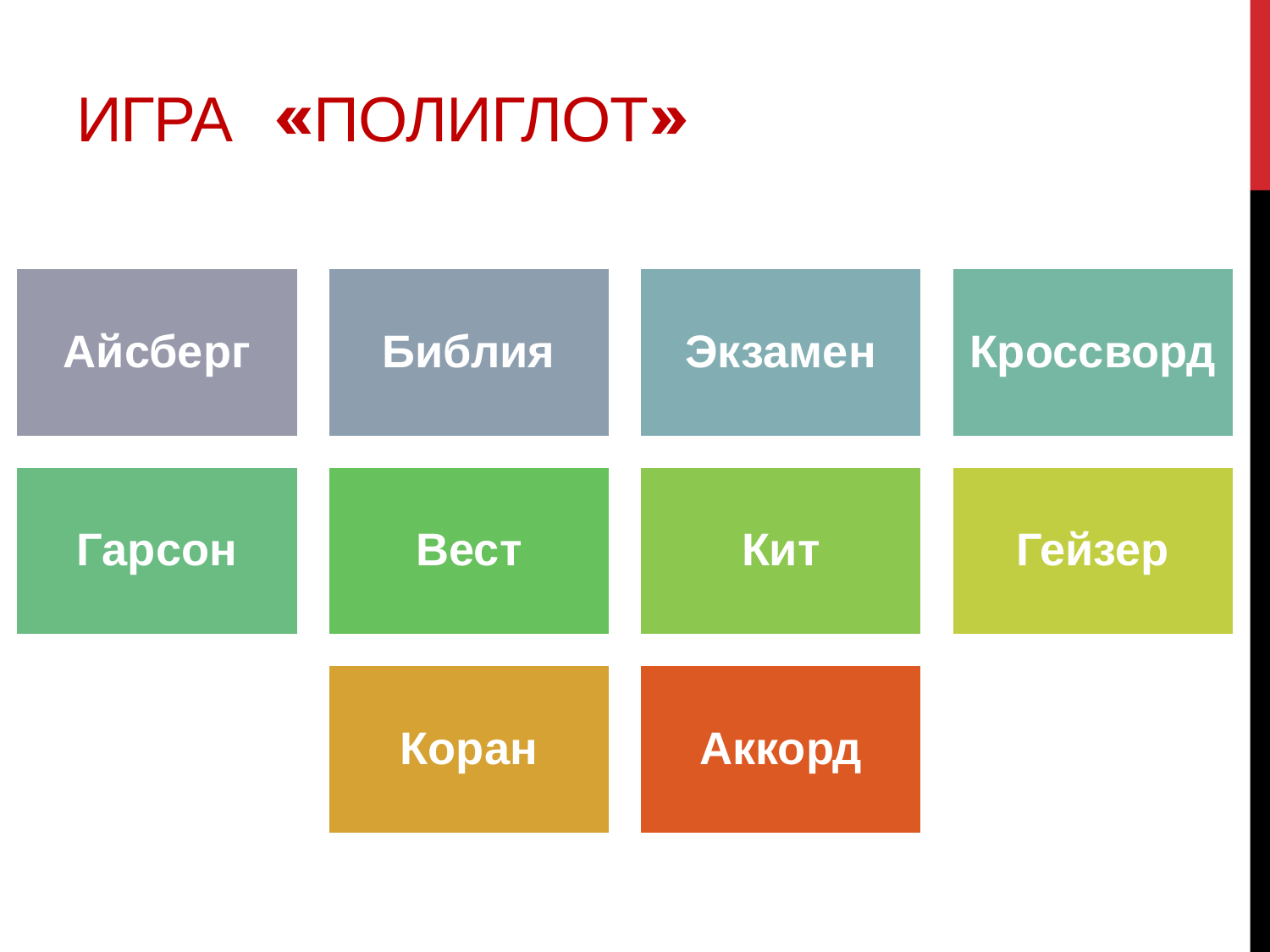

# Игра  «Полиглот»
Айсберг
Библия
Экзамен
Кроссворд
Гарсон
Вест
Кит
Гейзер
Коран
Аккорд